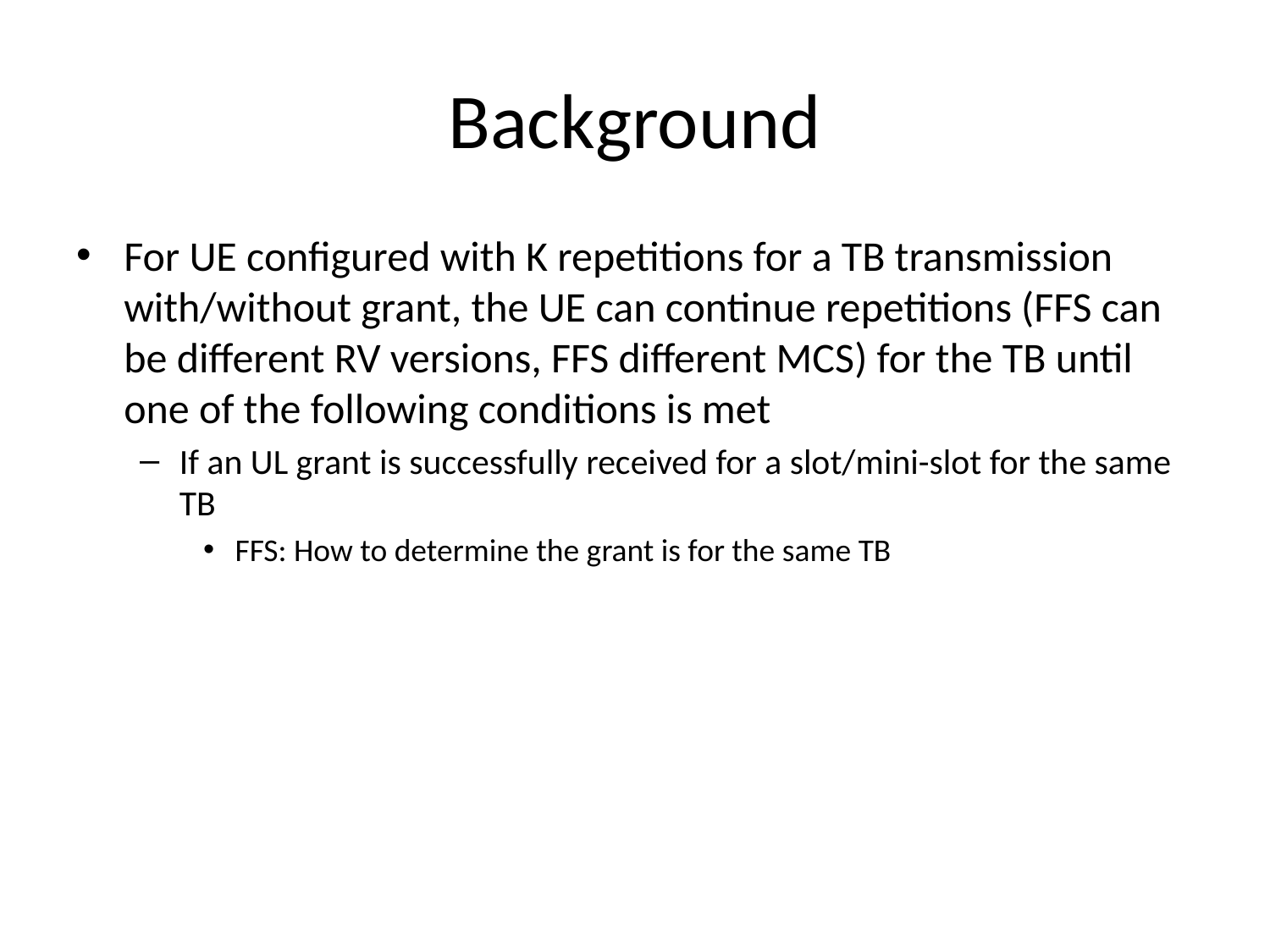

# Background
For UE configured with K repetitions for a TB transmission with/without grant, the UE can continue repetitions (FFS can be different RV versions, FFS different MCS) for the TB until one of the following conditions is met
If an UL grant is successfully received for a slot/mini-slot for the same TB
FFS: How to determine the grant is for the same TB